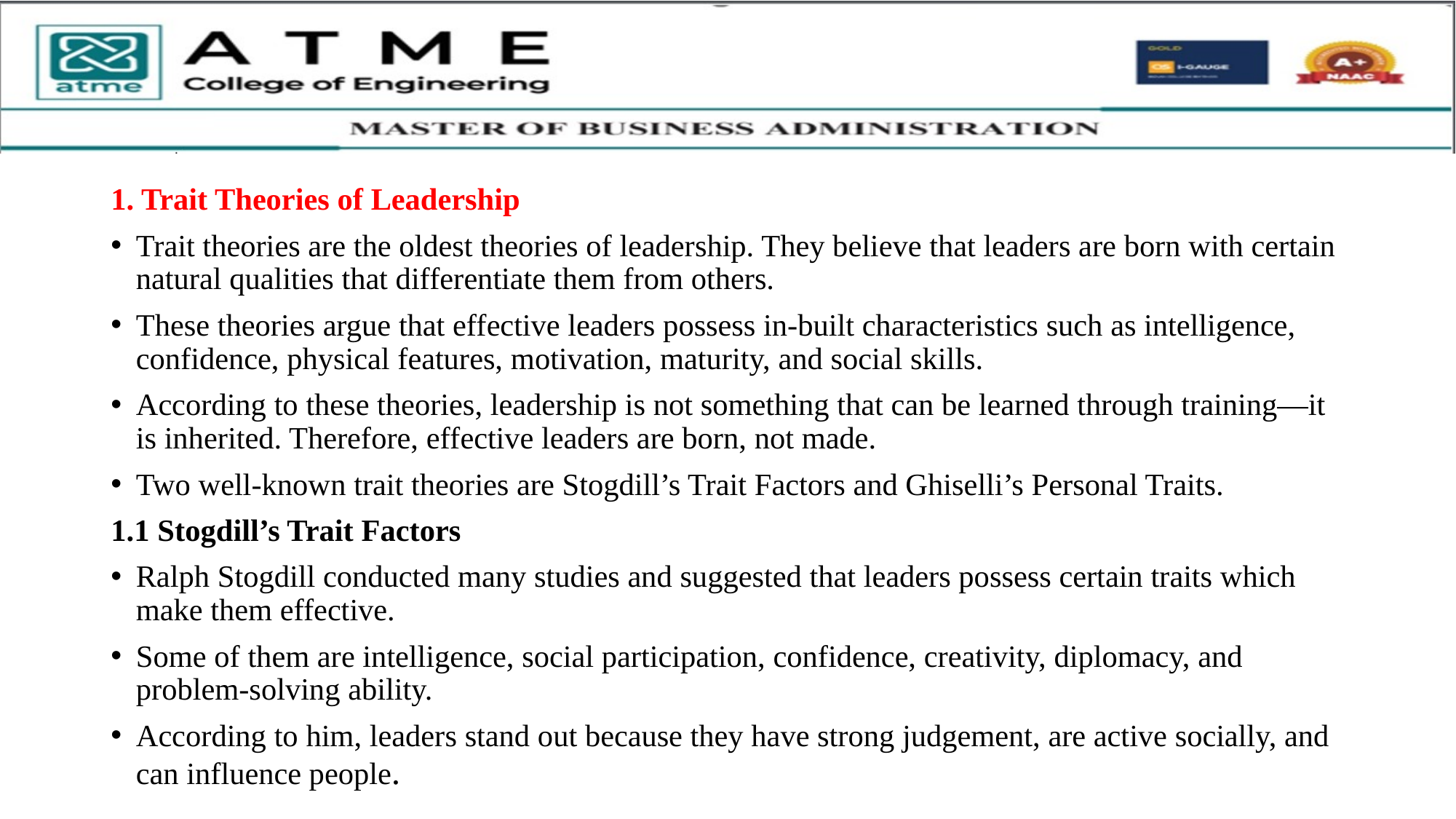

1. Trait Theories of Leadership
Trait theories are the oldest theories of leadership. They believe that leaders are born with certain natural qualities that differentiate them from others.
These theories argue that effective leaders possess in-built characteristics such as intelligence, confidence, physical features, motivation, maturity, and social skills.
According to these theories, leadership is not something that can be learned through training—it is inherited. Therefore, effective leaders are born, not made.
Two well-known trait theories are Stogdill’s Trait Factors and Ghiselli’s Personal Traits.
1.1 Stogdill’s Trait Factors
Ralph Stogdill conducted many studies and suggested that leaders possess certain traits which make them effective.
Some of them are intelligence, social participation, confidence, creativity, diplomacy, and problem-solving ability.
According to him, leaders stand out because they have strong judgement, are active socially, and can influence people.